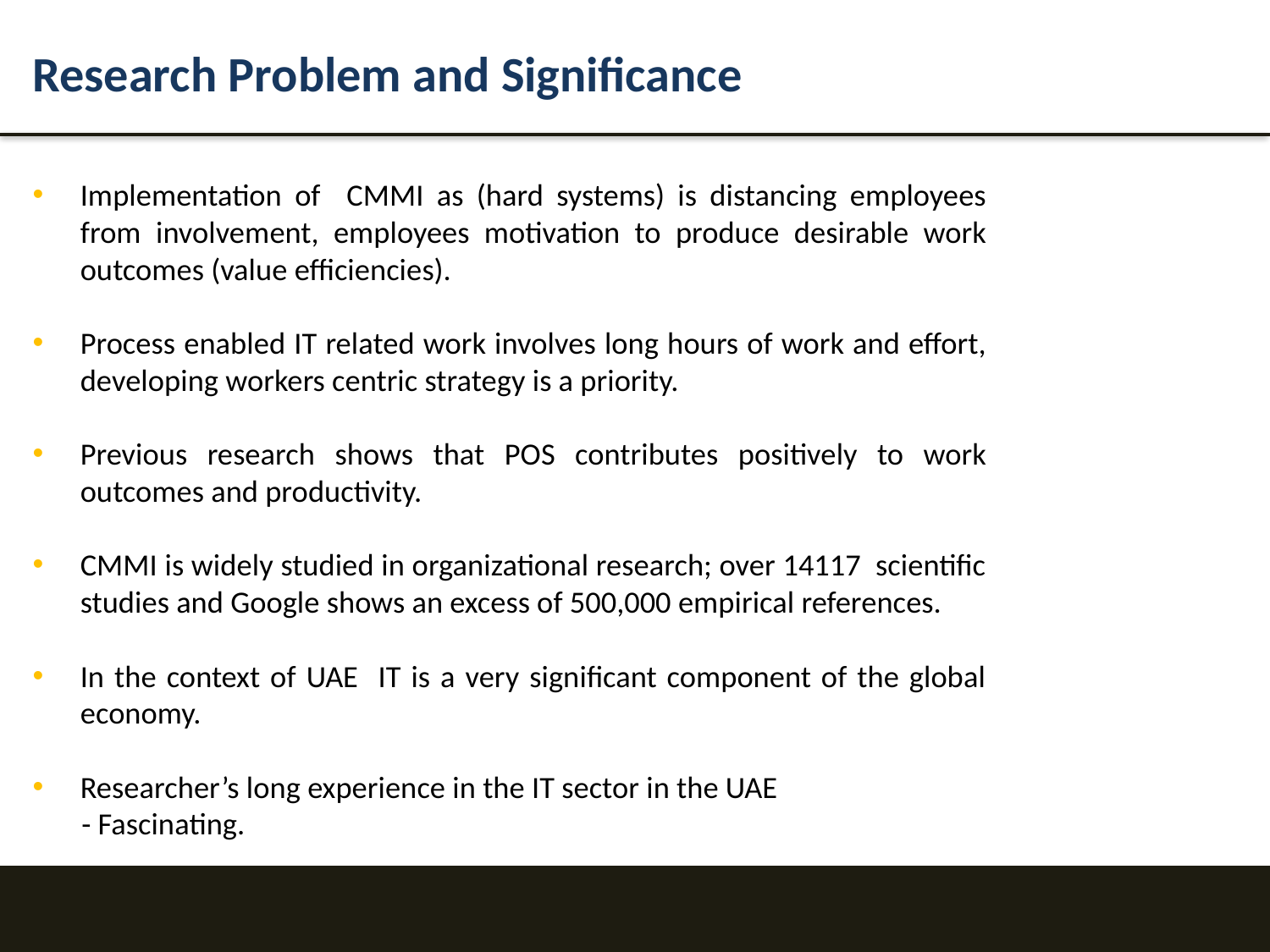

Research Problem and Significance

Implementation of  CMMI as (hard systems) is distancing employees from involvement, employees motivation to produce desirable work outcomes (value efficiencies).

Process enabled IT related work involves long hours of work and effort, developing workers centric strategy is a priority.

Previous research shows that POS contributes positively to work outcomes and productivity.

CMMI is widely studied in organizational research; over 14117  scientific studies and Google shows an excess of 500,000 empirical references.

In the context of UAE  IT is a very significant component of the global economy.

Researcher’s long experience in the IT sector in the UAE
       - Fascinating.